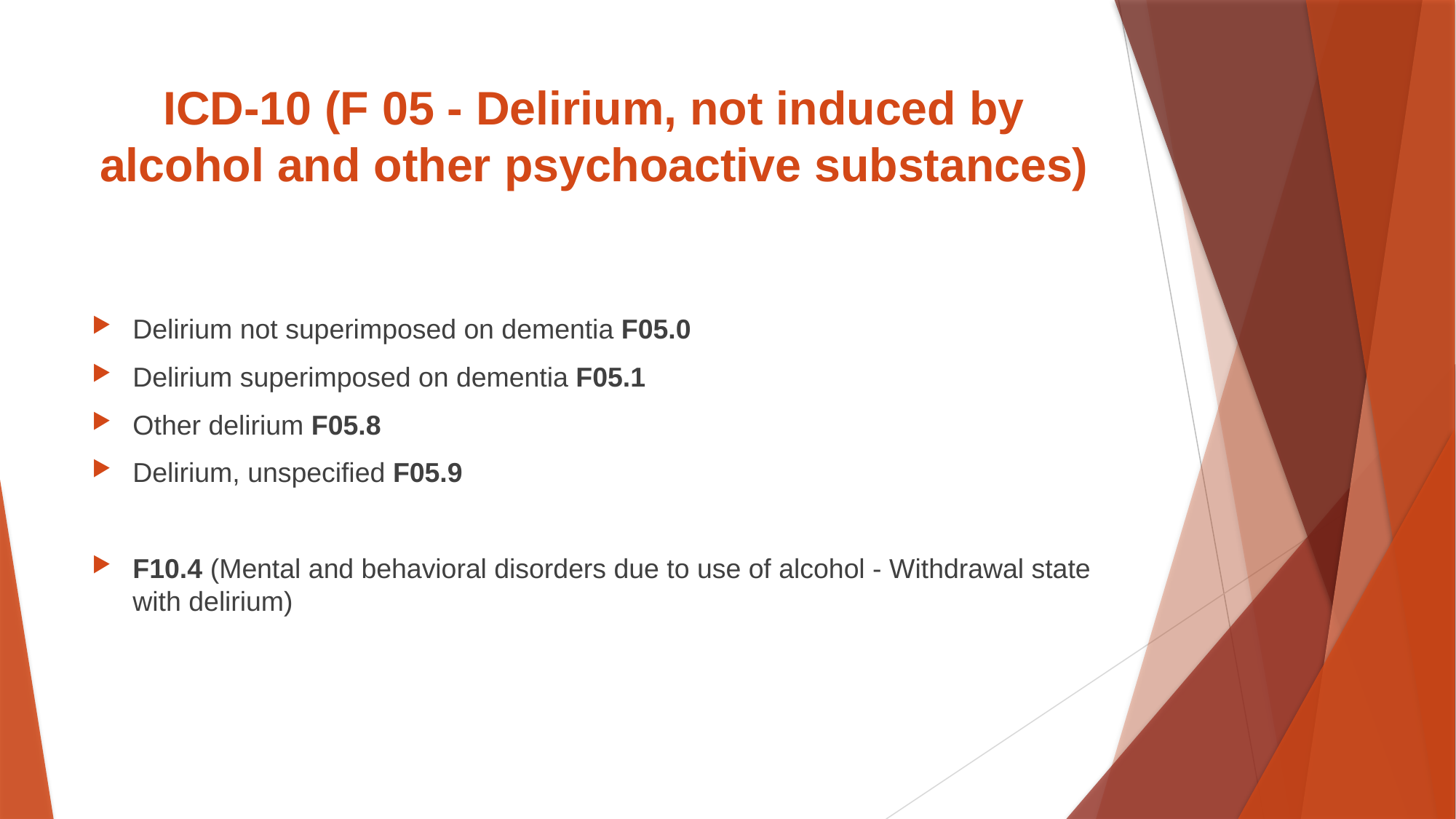

# ICD-10 (F 05 - Delirium, not induced by alcohol and other psychoactive substances)

Delirium not superimposed on dementia F05.0
Delirium superimposed on dementia F05.1
Other delirium F05.8
Delirium, unspecified F05.9

F10.4 (Mental and behavioral disorders due to use of alcohol - Withdrawal state with delirium)